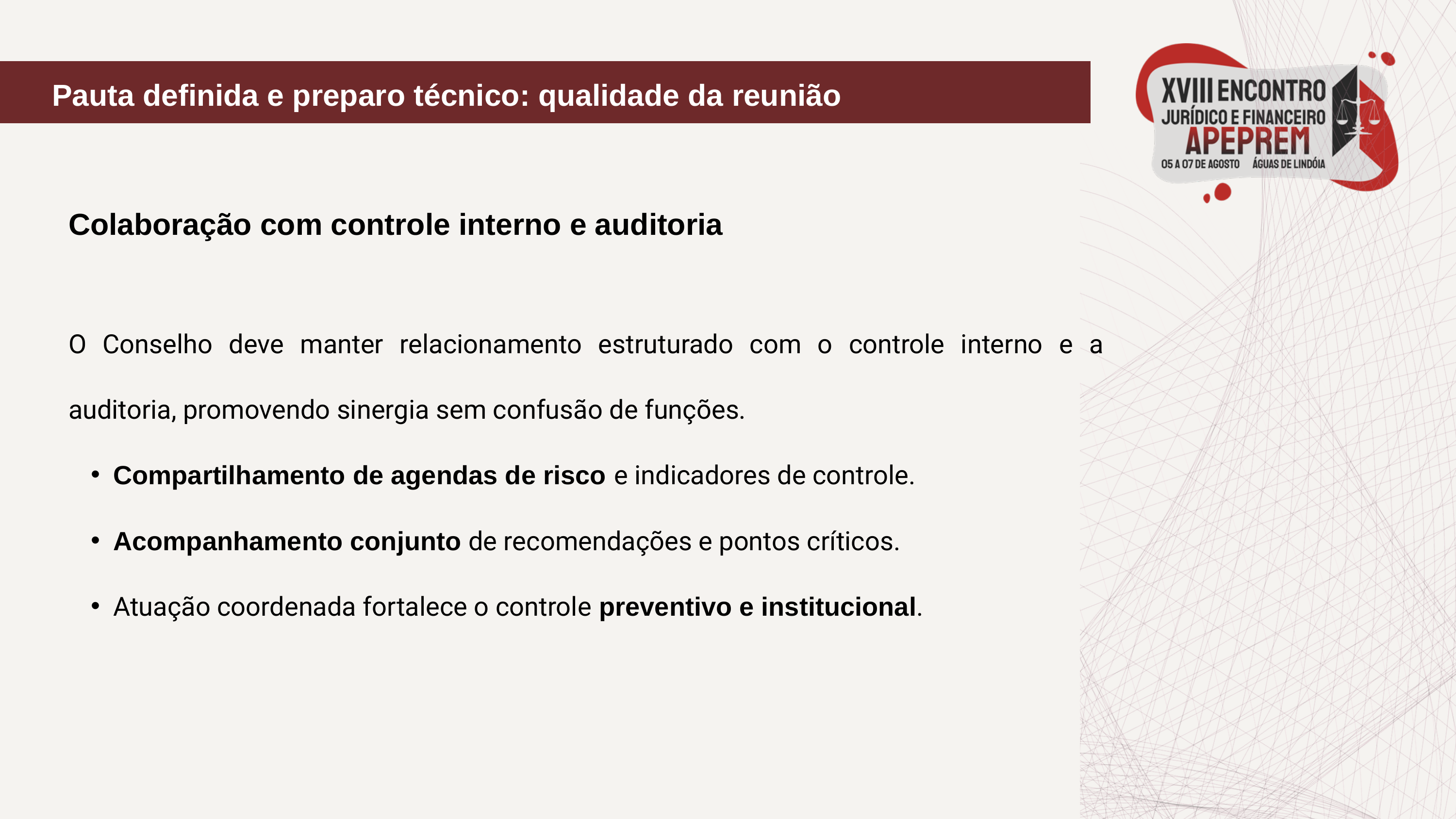

Pauta definida e preparo técnico: qualidade da reunião
Colaboração com controle interno e auditoria
O Conselho deve manter relacionamento estruturado com o controle interno e a auditoria, promovendo sinergia sem confusão de funções.
Compartilhamento de agendas de risco e indicadores de controle.
Acompanhamento conjunto de recomendações e pontos críticos.
Atuação coordenada fortalece o controle preventivo e institucional.